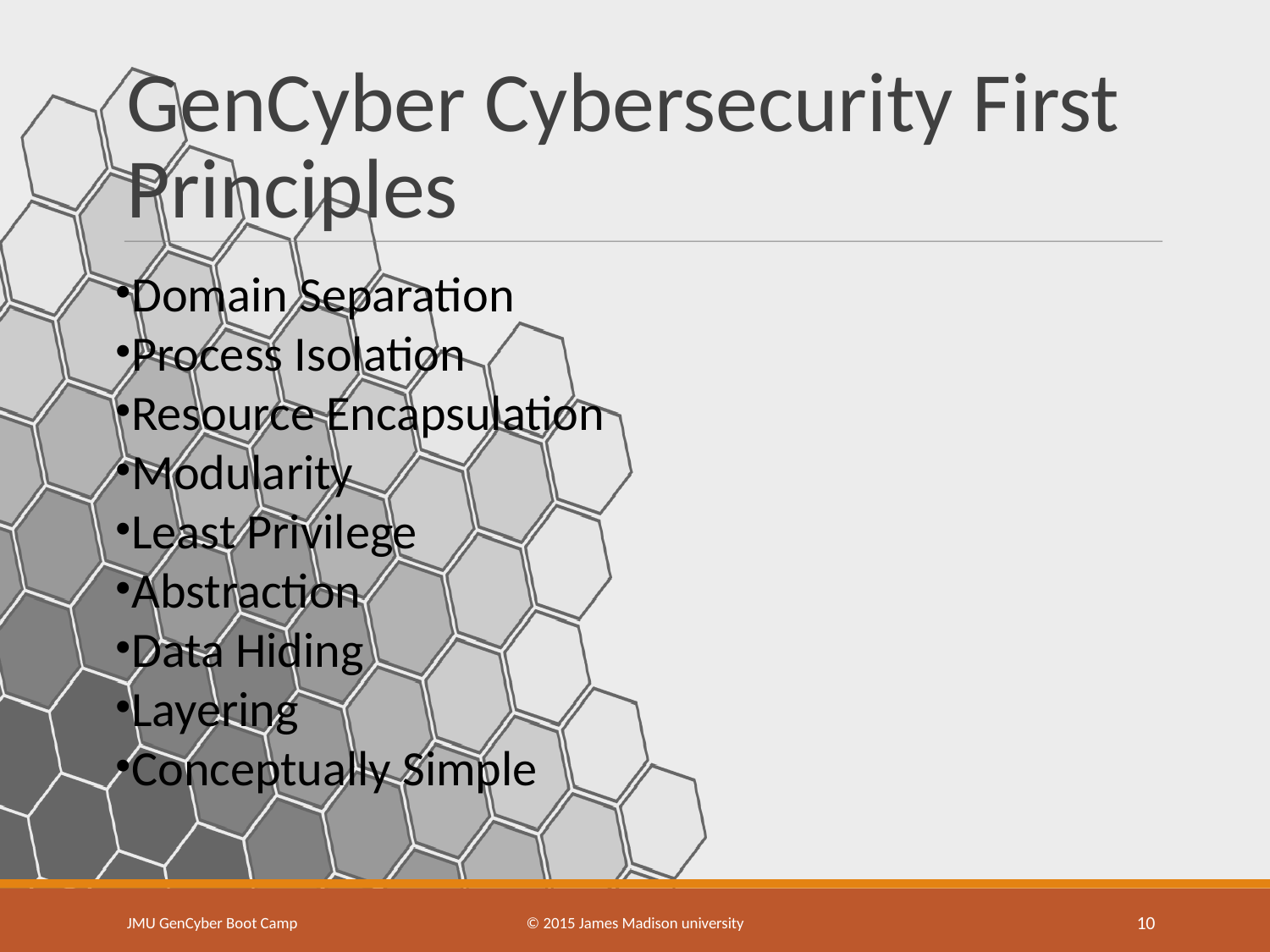

GenCyber Cybersecurity First Principles
Domain Separation
Process Isolation
Resource Encapsulation
Modularity
Least Privilege
Abstraction
Data Hiding
Layering
Conceptually Simple
JMU GenCyber Boot Camp
© 2015 James Madison university
10